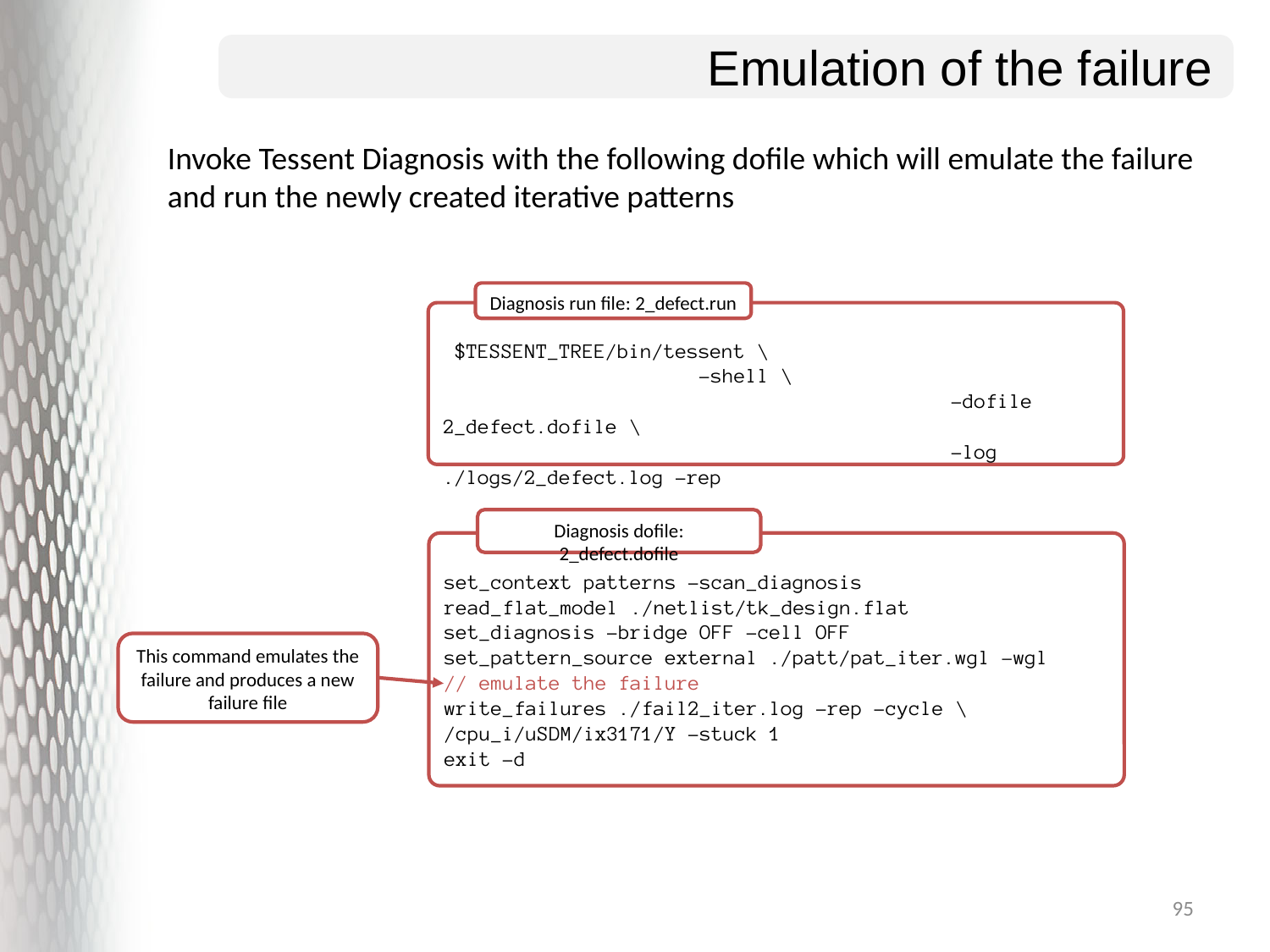

# Emulation of the failure
Invoke Tessent Diagnosis with the following dofile which will emulate the failure and run the newly created iterative patterns
Diagnosis run file: 2_defect.run
 $TESSENT_TREE/bin/tessent \
                      -shell \
				-dofile 2_defect.dofile \
				-log ./logs/2_defect.log -rep
Diagnosis dofile: 2_defect.dofile

set_context patterns -scan_diagnosis
read_flat_model ./netlist/tk_design.flat
set_diagnosis -bridge OFF -cell OFF
set_pattern_source external ./patt/pat_iter.wgl –wgl
// emulate the failure
write_failures ./fail2_iter.log -rep -cycle \ /cpu_i/uSDM/ix3171/Y -stuck 1
exit -d

This command emulates the failure and produces a new failure file
95